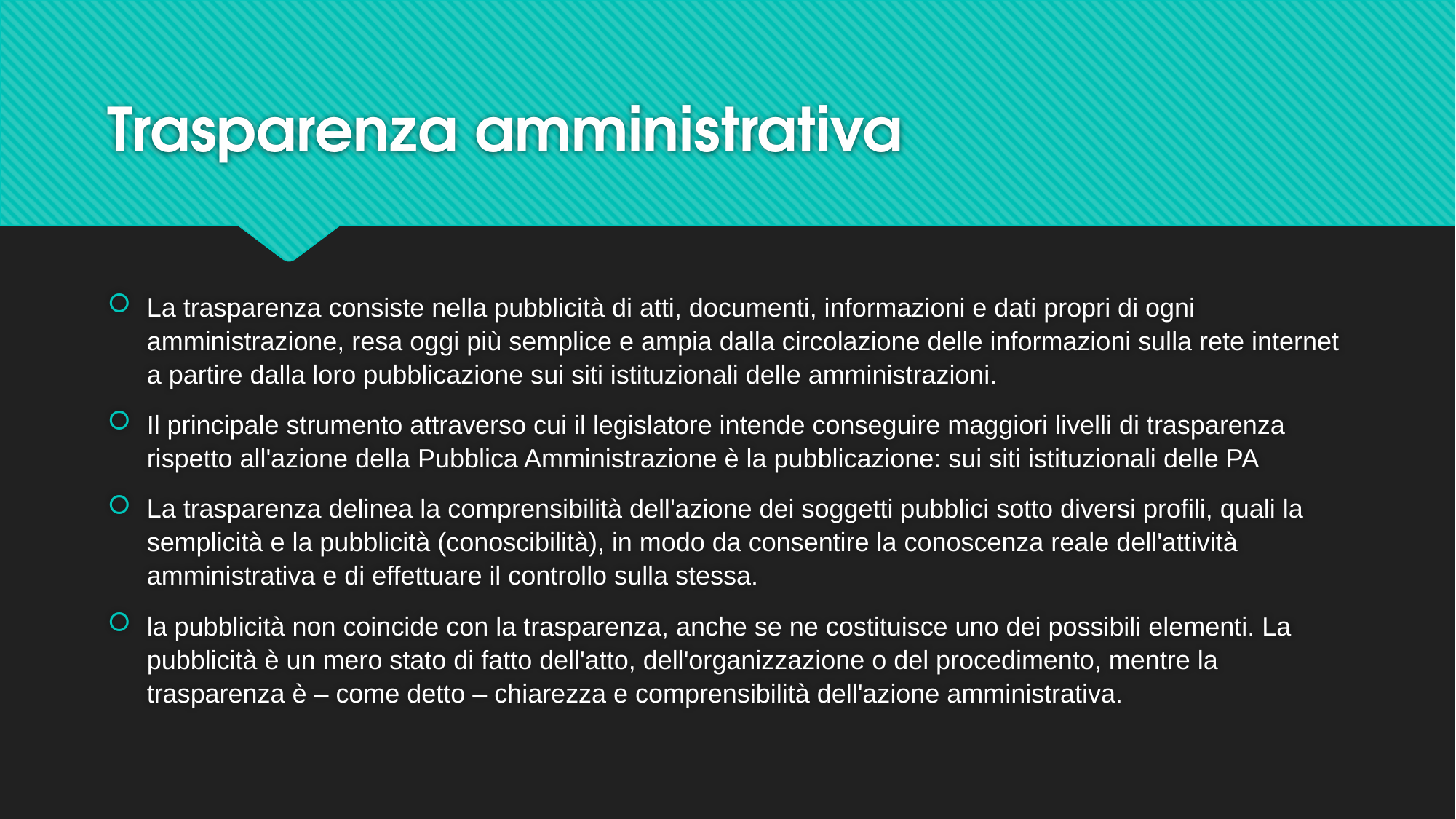

# Trasparenza amministrativa
La trasparenza consiste nella pubblicità di atti, documenti, informazioni e dati propri di ogni amministrazione, resa oggi più semplice e ampia dalla circolazione delle informazioni sulla rete internet a partire dalla loro pubblicazione sui siti istituzionali delle amministrazioni.
Il principale strumento attraverso cui il legislatore intende conseguire maggiori livelli di trasparenza rispetto all'azione della Pubblica Amministrazione è la pubblicazione: sui siti istituzionali delle PA
La trasparenza delinea la comprensibilità dell'azione dei soggetti pubblici sotto diversi profili, quali la semplicità e la pubblicità (conoscibilità), in modo da consentire la conoscenza reale dell'attività amministrativa e di effettuare il controllo sulla stessa.
la pubblicità non coincide con la trasparenza, anche se ne costituisce uno dei possibili elementi. La pubblicità è un mero stato di fatto dell'atto, dell'organizzazione o del procedimento, mentre la trasparenza è – come detto – chiarezza e comprensibilità dell'azione amministrativa.